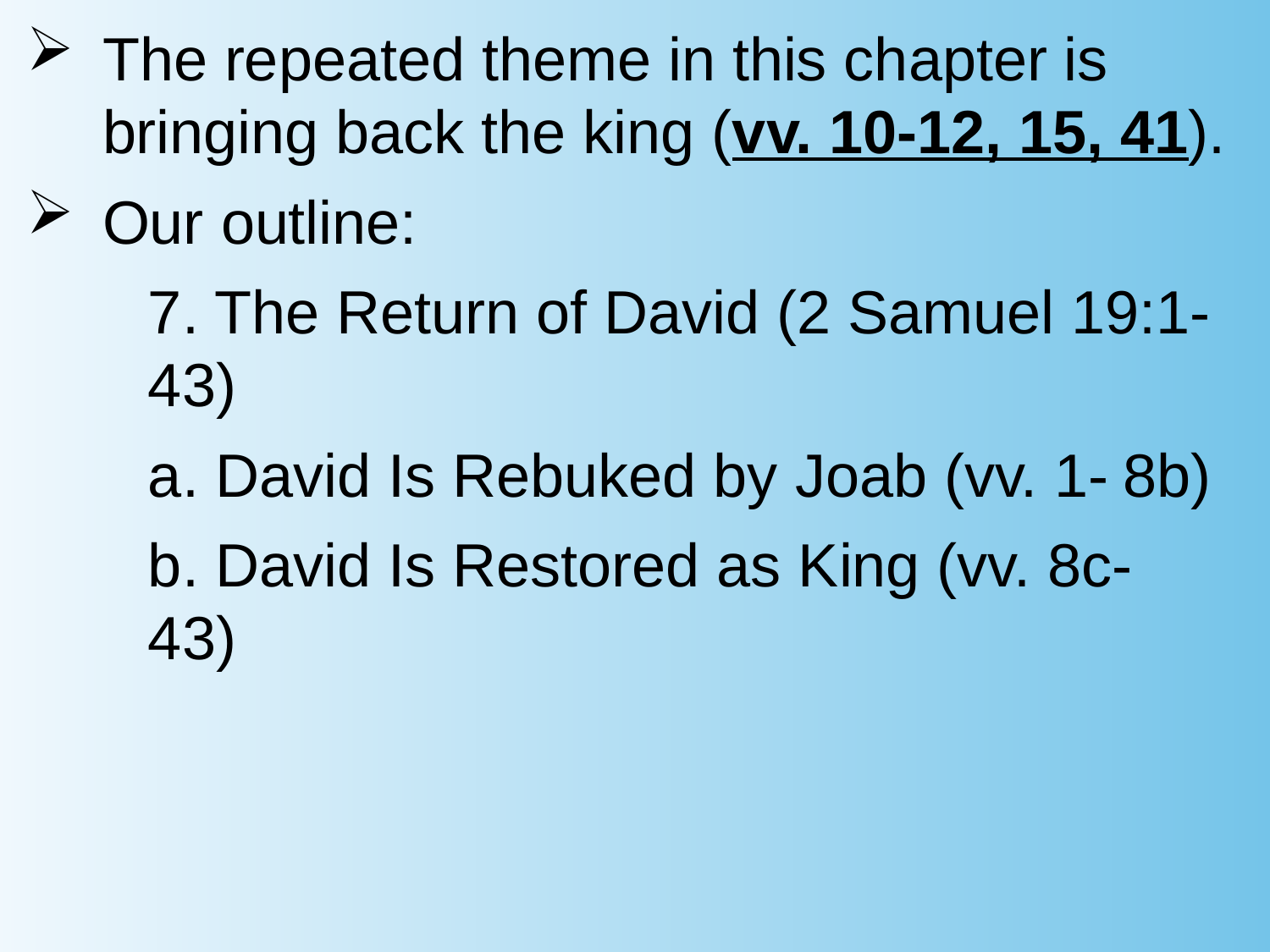

The repeated theme in this chapter is bringing back the king (vv. 10-12, 15, 41).
Our outline:
		7. The Return of David (2 Samuel 19:1-							43)
							a. David Is Rebuked by Joab (vv. 1-									8b)
							b. David Is Restored as King (vv. 8c-									43)